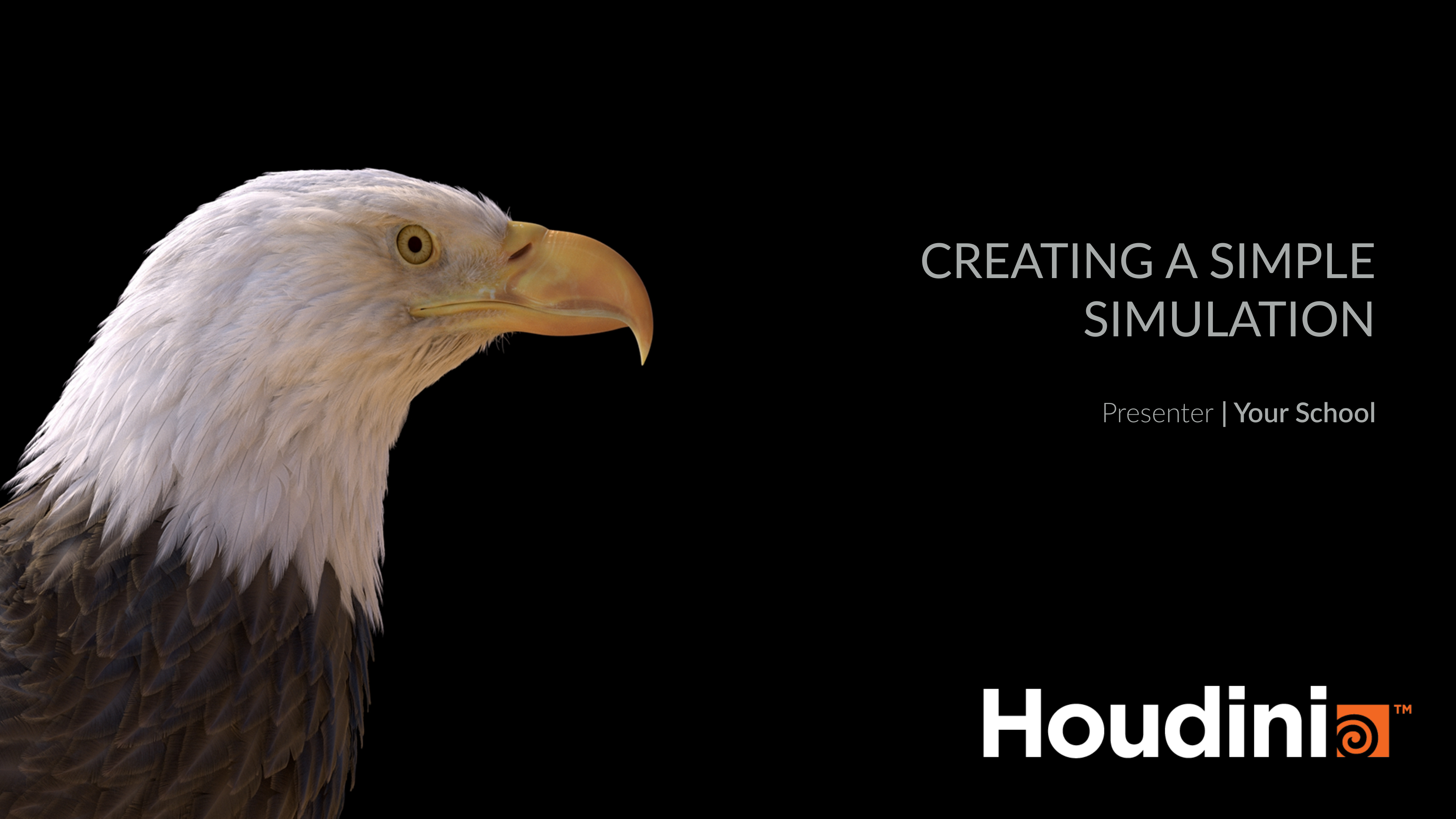

Creating a Simple Simulation
Presenter | Your School